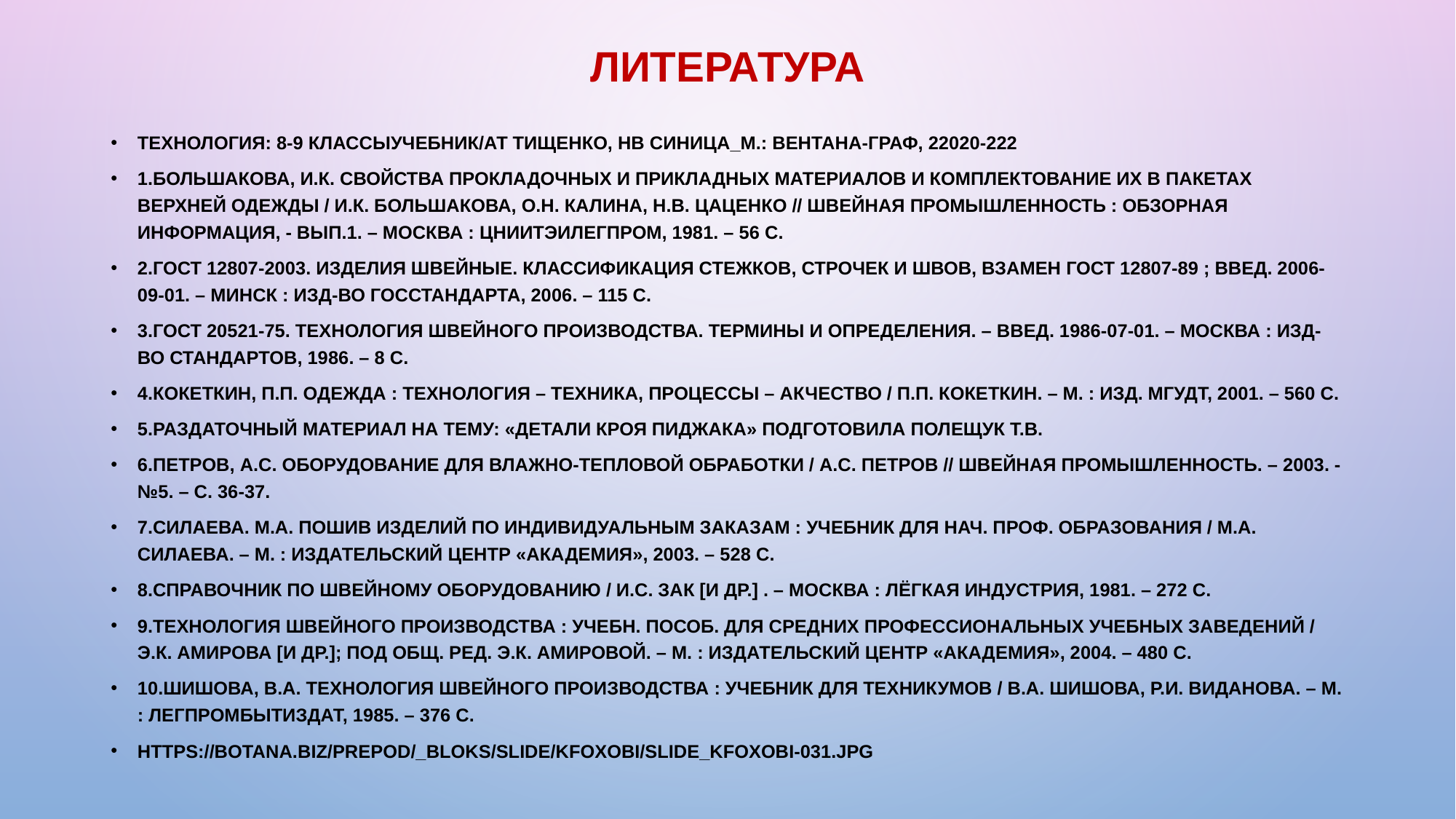

# Литература
Технология: 8-9 классыучебник/АТ Тищенко, НВ Синица_М.: Вентана-Граф, 22020-222
1.Большакова, И.К. Свойства прокладочных и прикладных материалов и комплектование их в пакетах верхней одежды / И.К. Большакова, О.Н. Калина, Н.В. Цаценко // Швейная промышленность : Обзорная информация, - Вып.1. – Москва : ЦНИИТЭИлегпром, 1981. – 56 с.
2.ГОСТ 12807-2003. Изделия швейные. Классификация стежков, строчек и швов, Взамен ГОСТ 12807-89 ; введ. 2006-09-01. – Минск : Изд-во Госстандарта, 2006. – 115 с.
3.ГОСТ 20521-75. Технология швейного производства. Термины и определения. – Введ. 1986-07-01. – Москва : Изд-во стандартов, 1986. – 8 с.
4.Кокеткин, П.П. Одежда : Технология – техника, процессы – акчество / П.П. Кокеткин. – М. : Изд. МГУДТ, 2001. – 560 с.
5.Раздаточный материал на тему: «Детали кроя пиджака» подготовила Полещук Т.В.
6.Петров, А.С. Оборудование для влажно-тепловой обработки / А.С. Петров // Швейная промышленность. – 2003. - №5. – С. 36-37.
7.Силаева. М.А. Пошив изделий по индивидуальным заказам : Учебник для нач. проф. образования / М.А. Силаева. – М. : Издательский центр «Академия», 2003. – 528 с.
8.Справочник по швейному оборудованию / И.С. Зак [и др.] . – Москва : Лёгкая индустрия, 1981. – 272 с.
9.Технология швейного производства : Учебн. пособ. для средних профессиональных учебных заведений / Э.К. Амирова [и др.]; под общ. Ред. Э.К. Амировой. – М. : Издательский центр «Академия», 2004. – 480 с.
10.Шишова, В.А. Технология швейного производства : Учебник для техникумов / В.А. Шишова, Р.И. Виданова. – М. : Легпромбытиздат, 1985. – 376 с.
https://botana.biz/prepod/_bloks/slide/kfoxobi/slide_kfoxobi-031.jpg